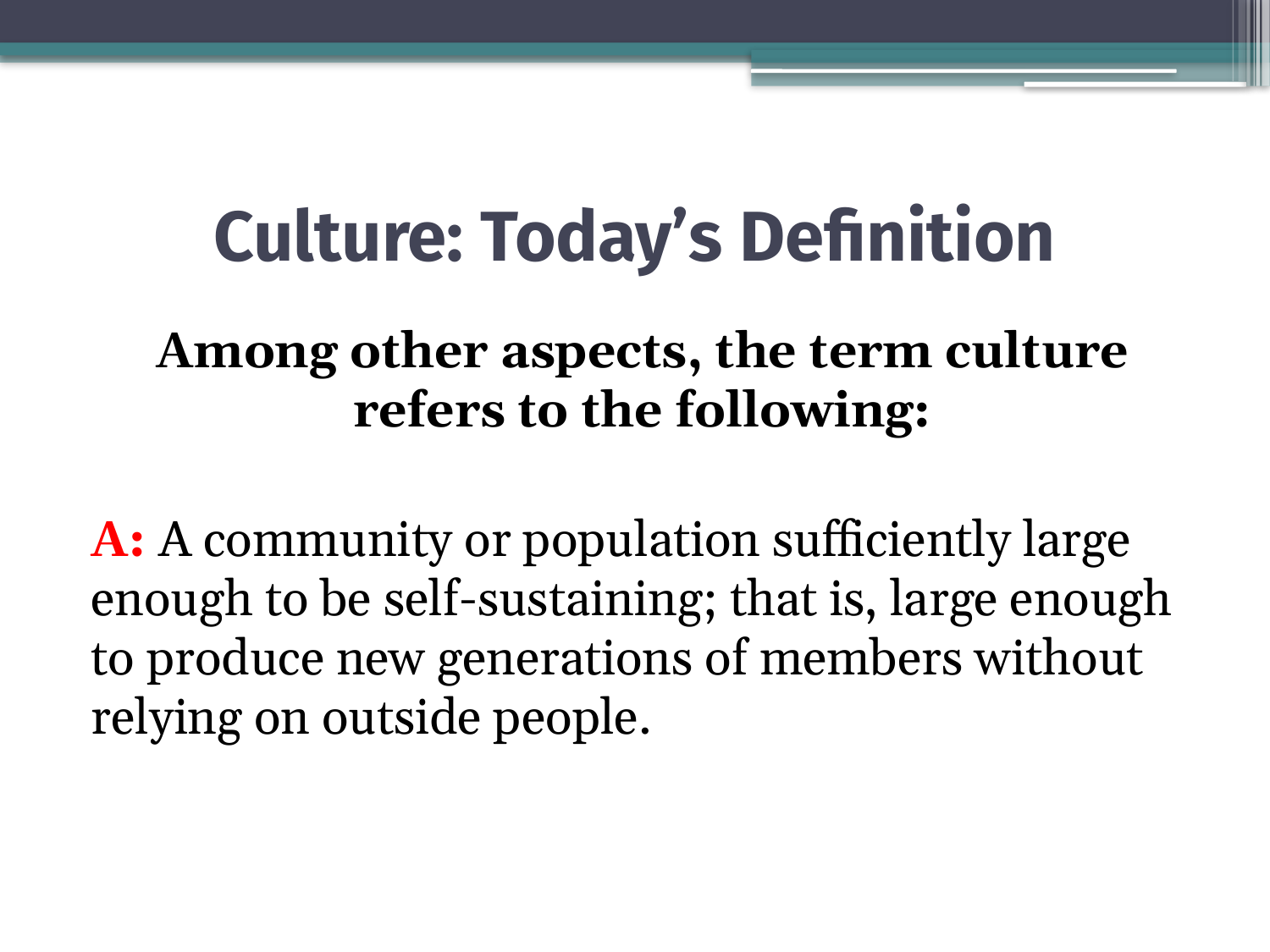

# Culture: Today’s Definition
Among other aspects, the term culture refers to the following:

A: A community or population sufficiently large enough to be self-sustaining; that is, large enough to produce new generations of members without relying on outside people.